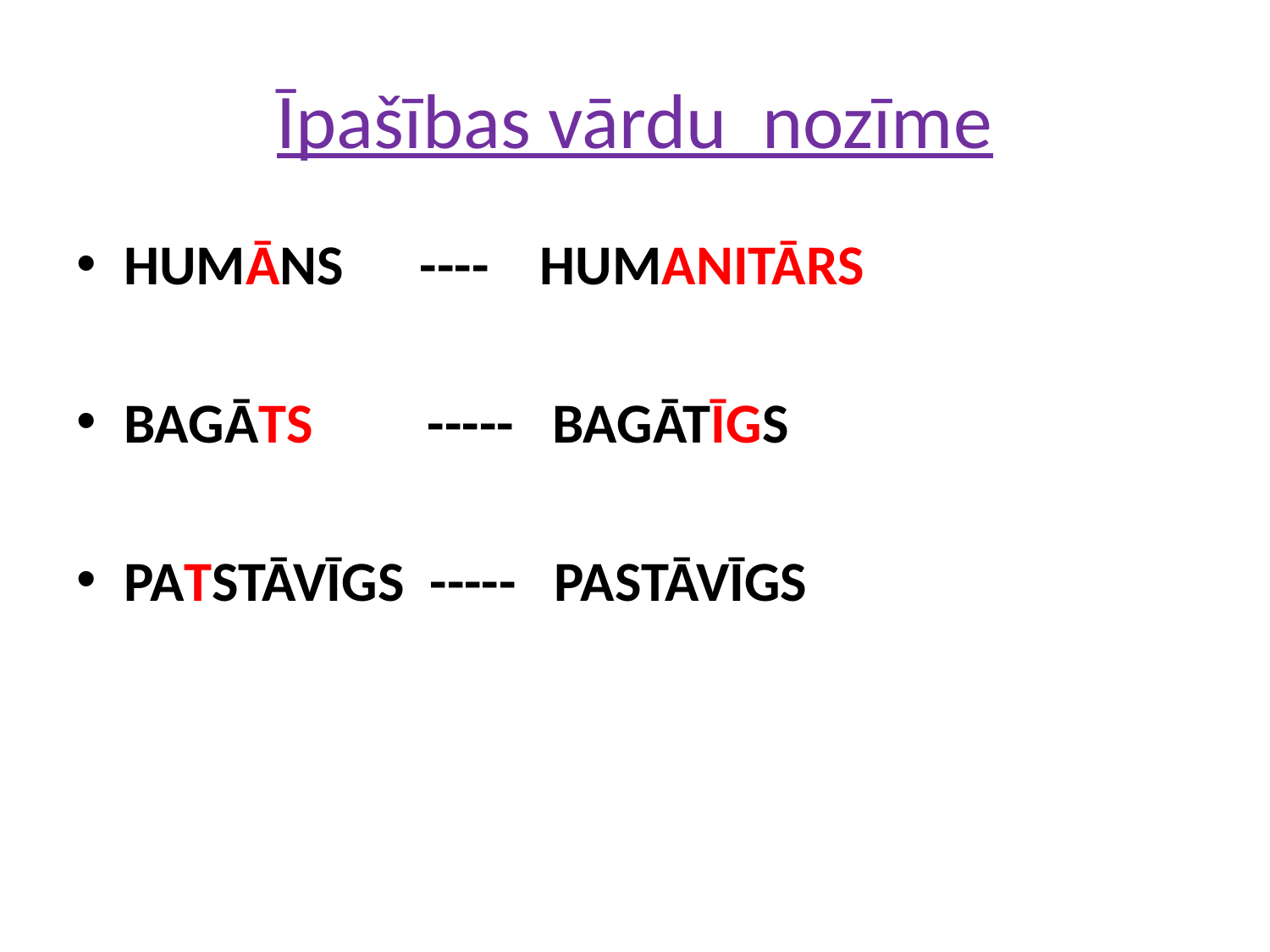

# Īpašības vārdu  nozīme
HUMĀNS      ----    HUMANITĀRS

BAGĀTS         -----   BAGĀTĪGS

PATSTĀVĪGS  -----   PASTĀVĪGS